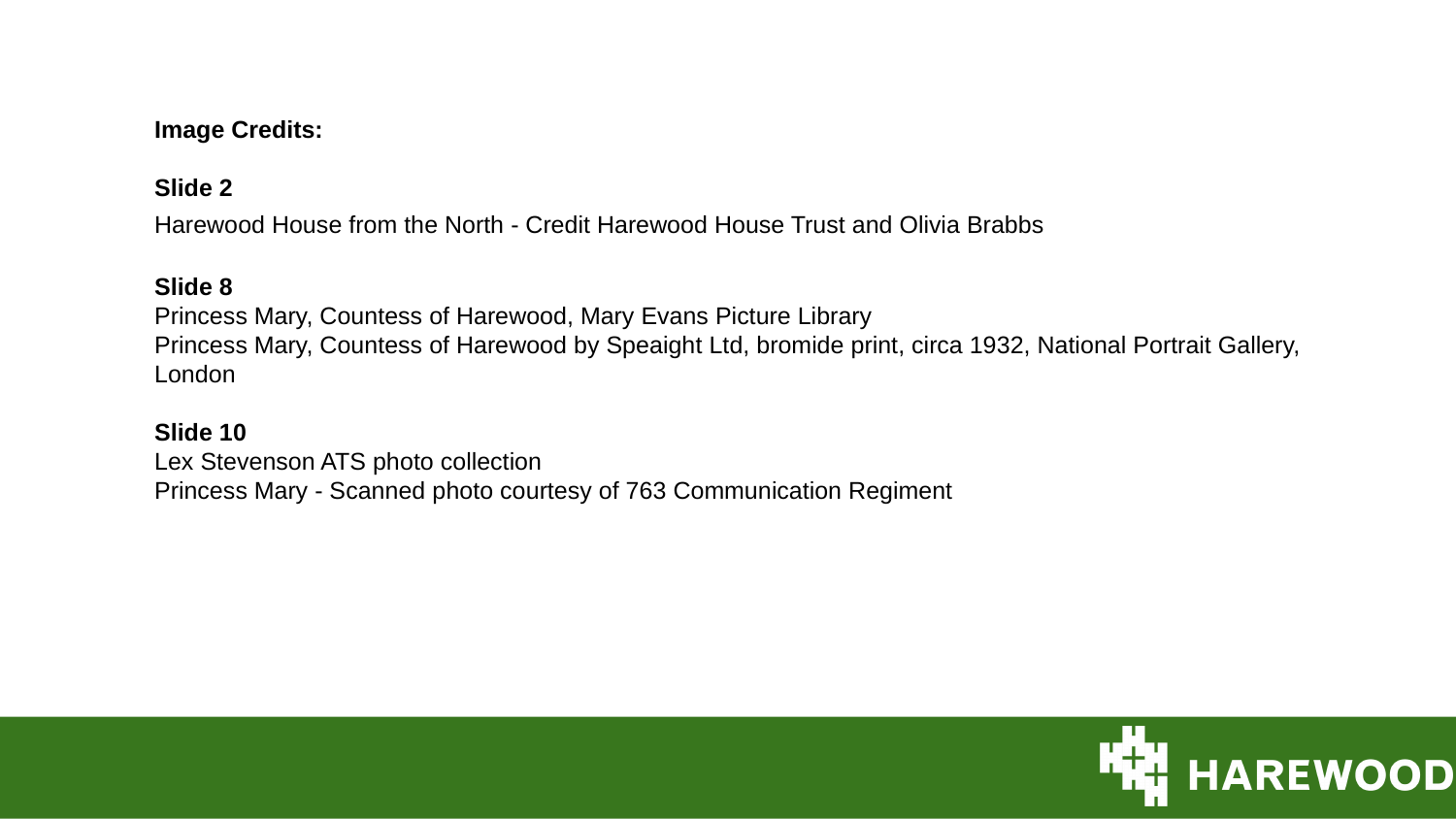

Image Credits:

Slide 2
Harewood House from the North - Credit Harewood House Trust and Olivia Brabbs

Slide 8
Princess Mary, Countess of Harewood, Mary Evans Picture Library
Princess Mary, Countess of Harewood by Speaight Ltd, bromide print, circa 1932, National Portrait Gallery, London

Slide 10
Lex Stevenson ATS photo collection
Princess Mary - Scanned photo courtesy of 763 Communication Regiment